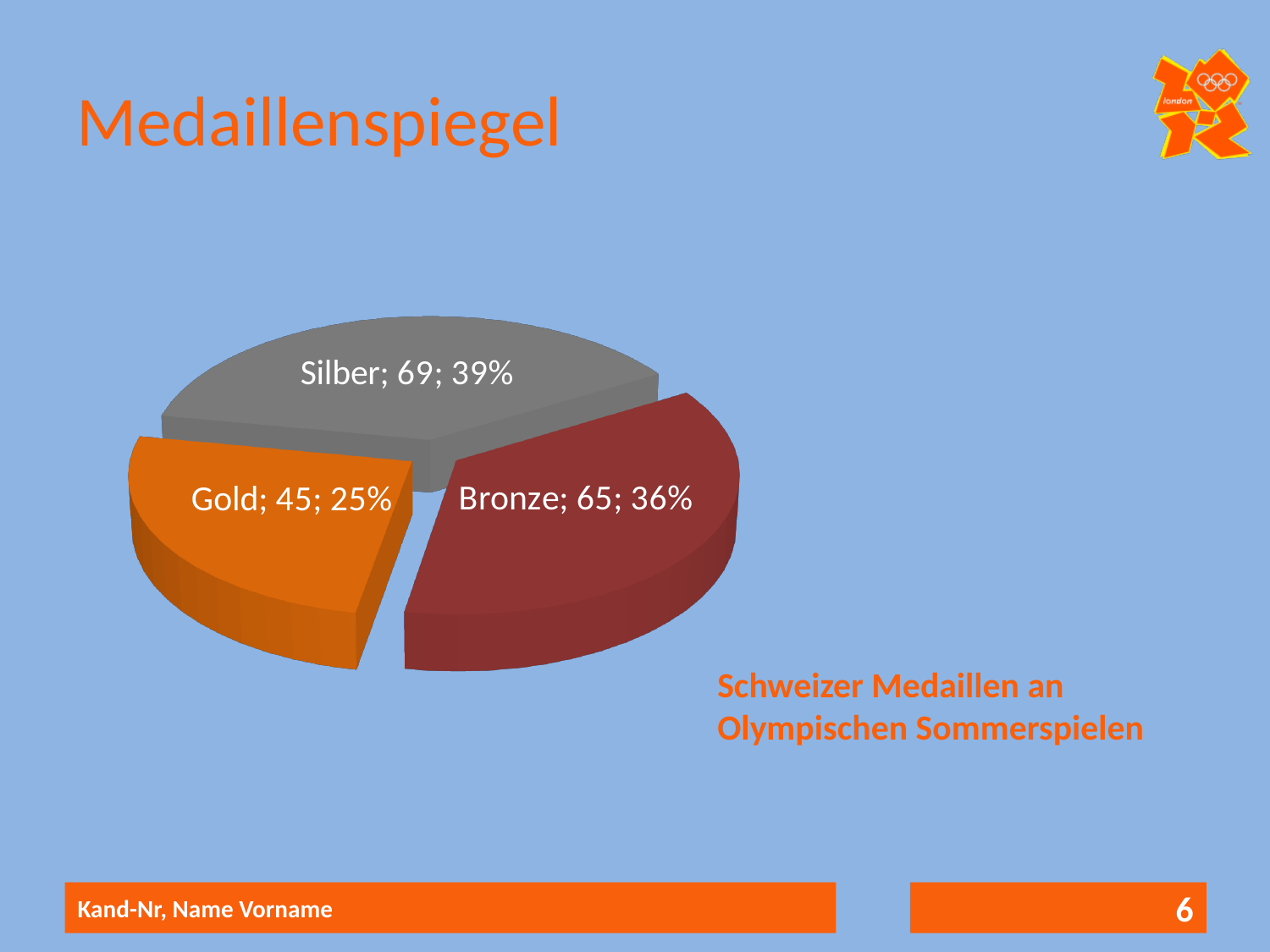

# Medaillenspiegel

[unsupported chart]

Schweizer Medaillen an Olympischen Sommerspielen
Kand-Nr, Name Vorname
6